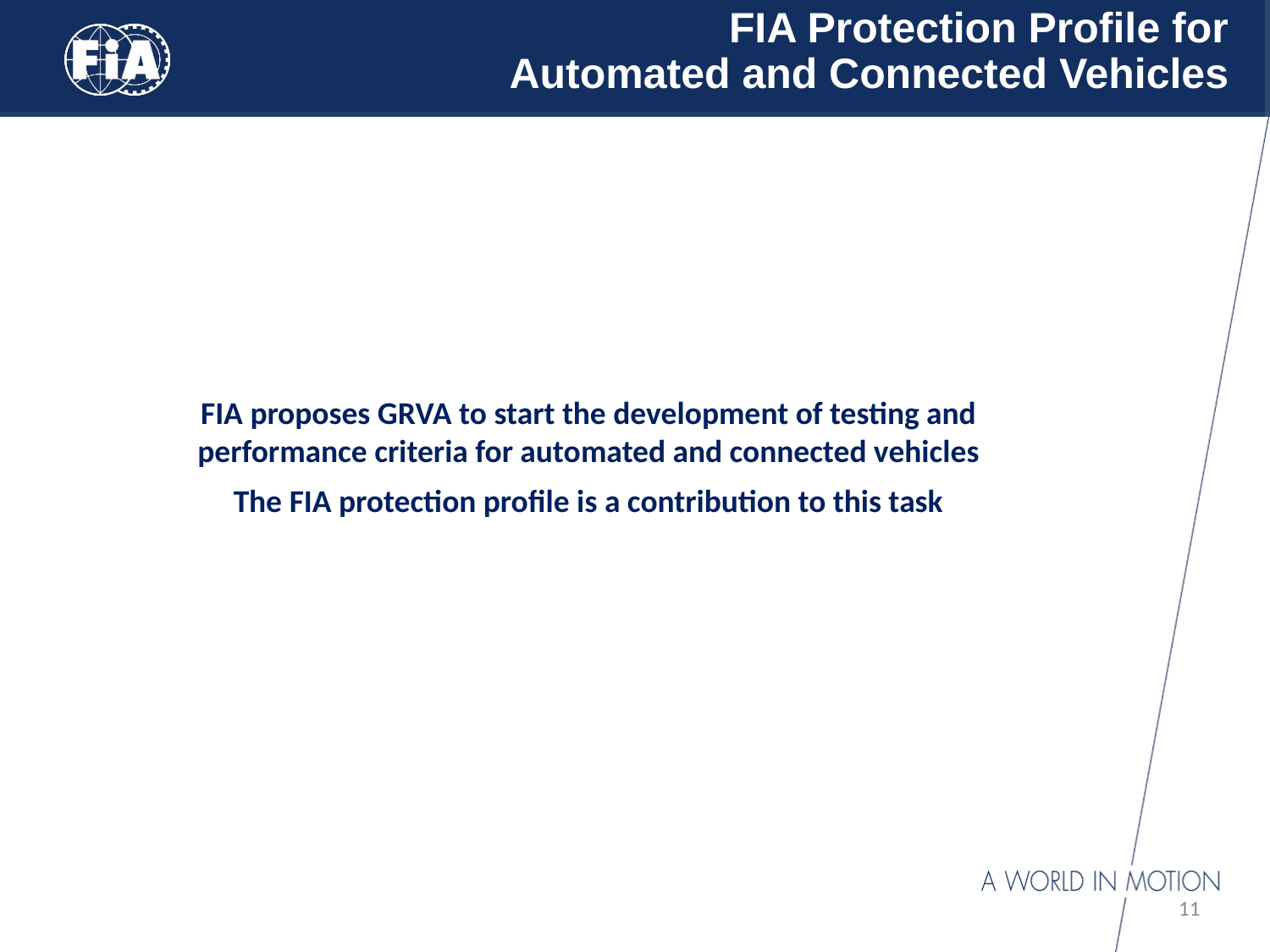

# FIA Protection Profile for Automated and Connected Vehicles
FIA proposes GRVA to start the development of testing and performance criteria for automated and connected vehicles
The FIA protection profile is a contribution to this task
11